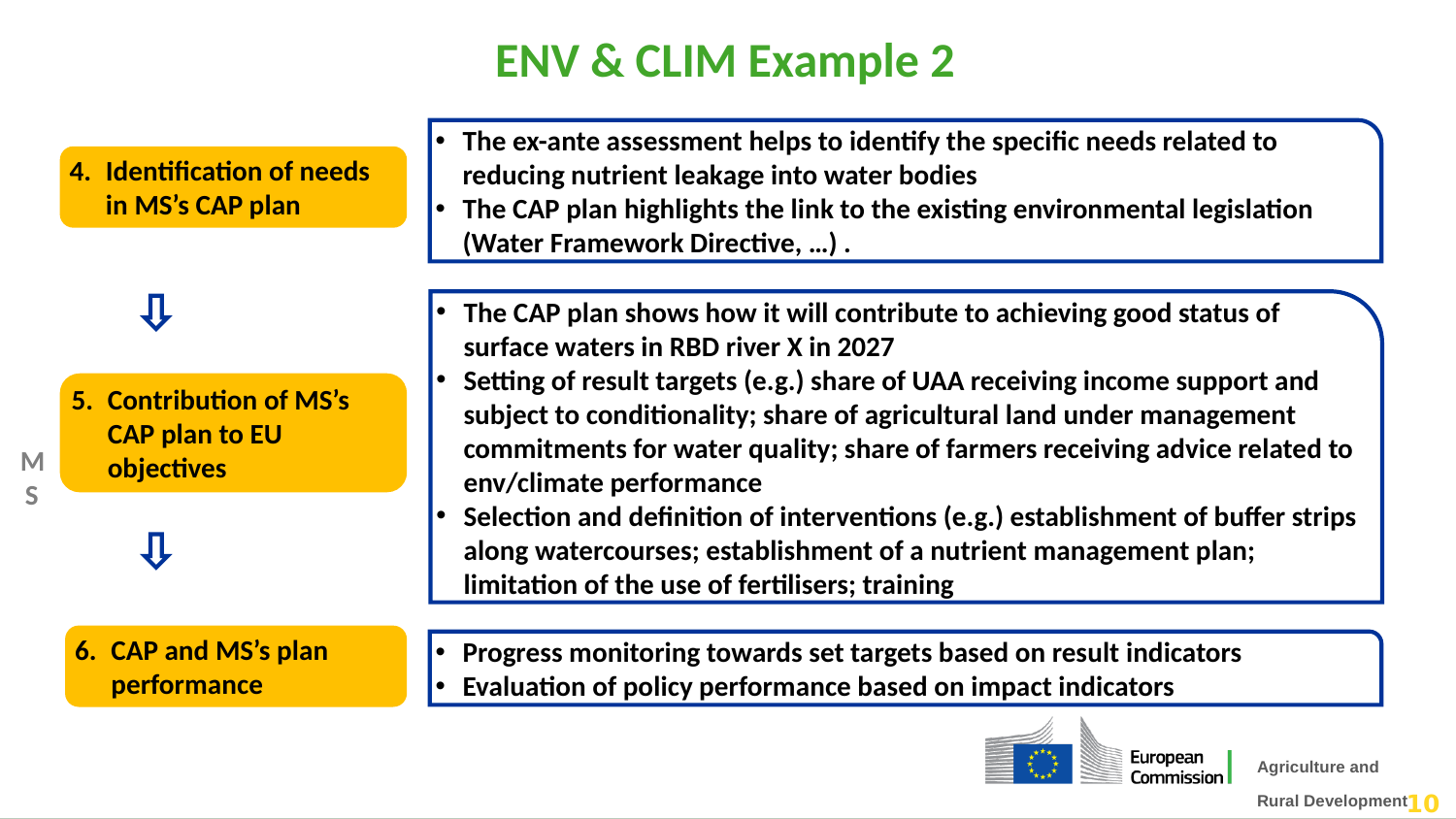

ENV & CLIM Example 2
The ex-ante assessment helps to identify the specific needs related to reducing nutrient leakage into water bodies
The CAP plan highlights the link to the existing environmental legislation (Water Framework Directive, …) .
Identification of needs in MS’s CAP plan
The CAP plan shows how it will contribute to achieving good status of surface waters in RBD river X in 2027
Setting of result targets (e.g.) share of UAA receiving income support and subject to conditionality; share of agricultural land under management commitments for water quality; share of farmers receiving advice related to env/climate performance
Selection and definition of interventions (e.g.) establishment of buffer strips along watercourses; establishment of a nutrient management plan; limitation of the use of fertilisers; training

Contribution of MS’s CAP plan to EU objectives
MS

CAP and MS’s plan performance
Progress monitoring towards set targets based on result indicators
Evaluation of policy performance based on impact indicators
10